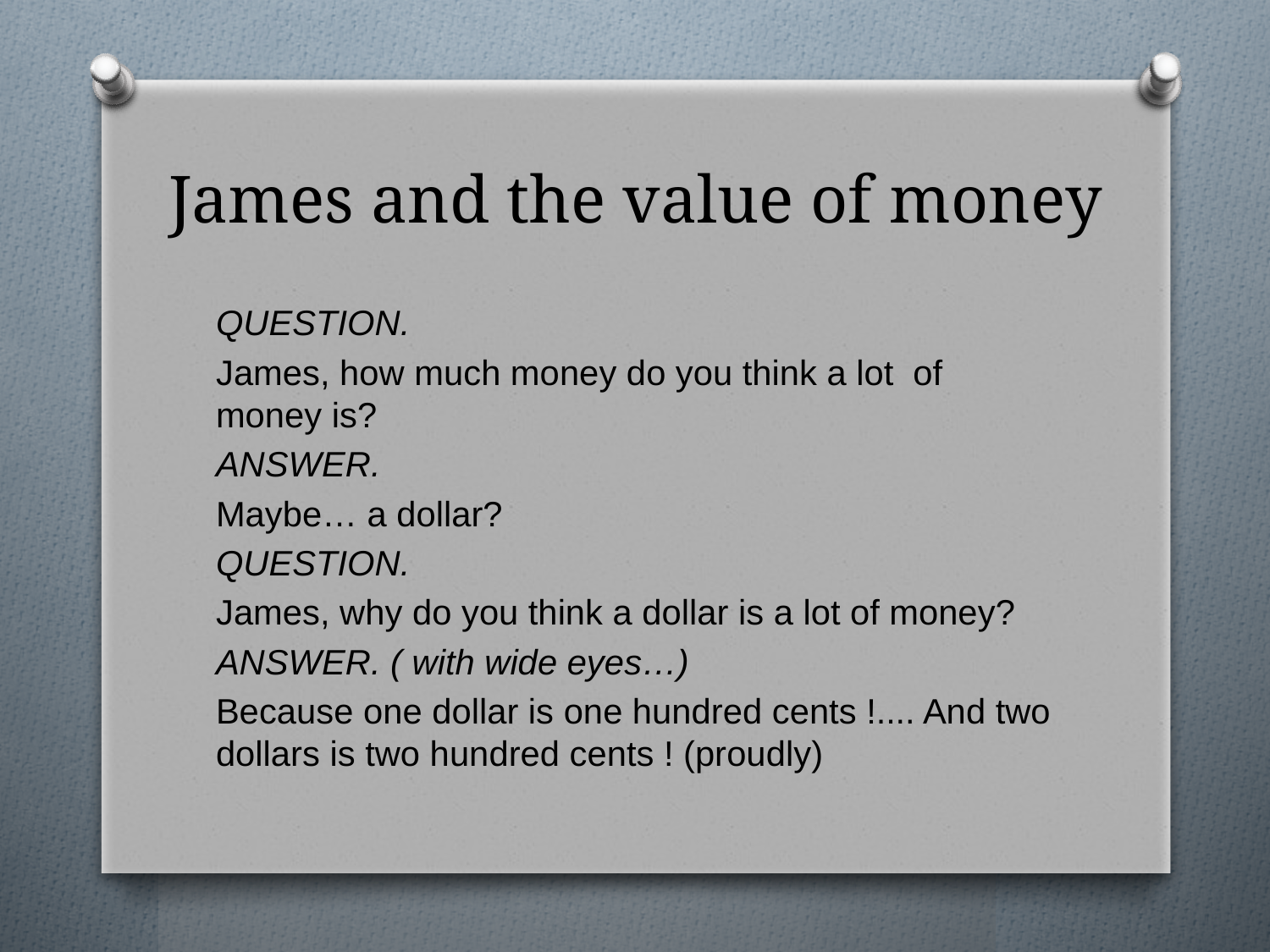

# James and the value of money
QUESTION.
James, how much money do you think a lot  of money is?
ANSWER.
Maybe… a dollar?
QUESTION.
James, why do you think a dollar is a lot of money?
ANSWER. ( with wide eyes…)
Because one dollar is one hundred cents !.... And two dollars is two hundred cents ! (proudly)